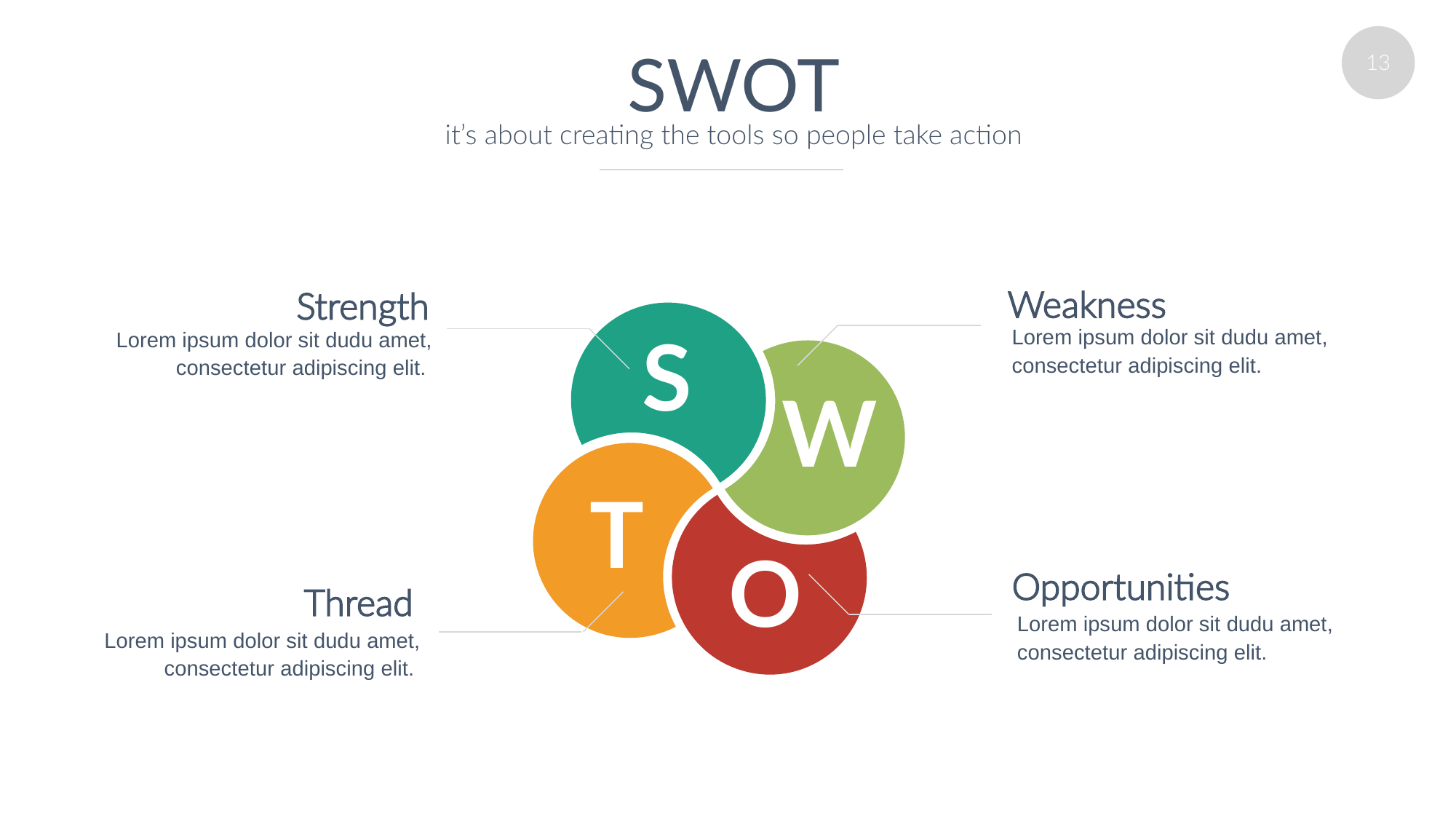

# SWOT
it’s about creating the tools so people take action

Weakness
Strength

S
Lorem ipsum dolor sit dudu amet, consectetur adipiscing elit.
Lorem ipsum dolor sit dudu amet, consectetur adipiscing elit.

W

T

O
Opportunities
Thread
Lorem ipsum dolor sit dudu amet, consectetur adipiscing elit.
Lorem ipsum dolor sit dudu amet, consectetur adipiscing elit.